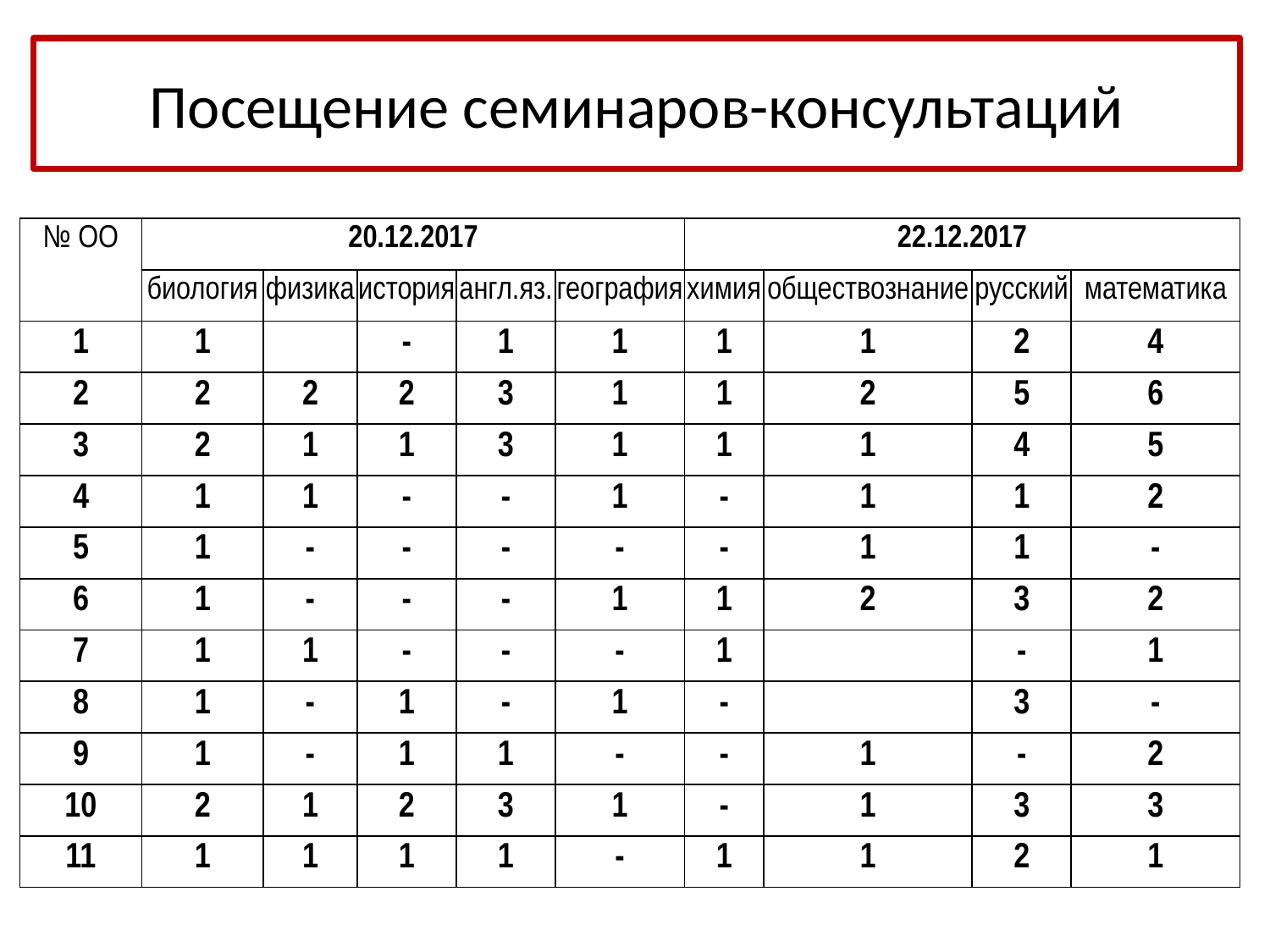

# Посещение семинаров-консультаций
| № ОО | 20.12.2017 |  |  |  |  | 22.12.2017 |  |  |  |
| --- | --- | --- | --- | --- | --- | --- | --- | --- | --- |
|  | биология | физика | история | англ.яз. | география | химия | обществознание | русский | математика |
| 1 | 1 |  | - | 1 | 1 | 1 | 1 | 2 | 4 |
| 2 | 2 | 2 | 2 | 3 | 1 | 1 | 2 | 5 | 6 |
| 3 | 2 | 1 | 1 | 3 | 1 | 1 | 1 | 4 | 5 |
| 4 | 1 | 1 | - | - | 1 | - | 1 | 1 | 2 |
| 5 | 1 | - | - | - | - | - | 1 | 1 | - |
| 6 | 1 | - | - | - | 1 | 1 | 2 | 3 | 2 |
| 7 | 1 | 1 | - | - | - | 1 |  | - | 1 |
| 8 | 1 | - | 1 | - | 1 | - |  | 3 | - |
| 9 | 1 | - | 1 | 1 | - | - | 1 | - | 2 |
| 10 | 2 | 1 | 2 | 3 | 1 | - | 1 | 3 | 3 |
| 11 | 1 | 1 | 1 | 1 | - | 1 | 1 | 2 | 1 |